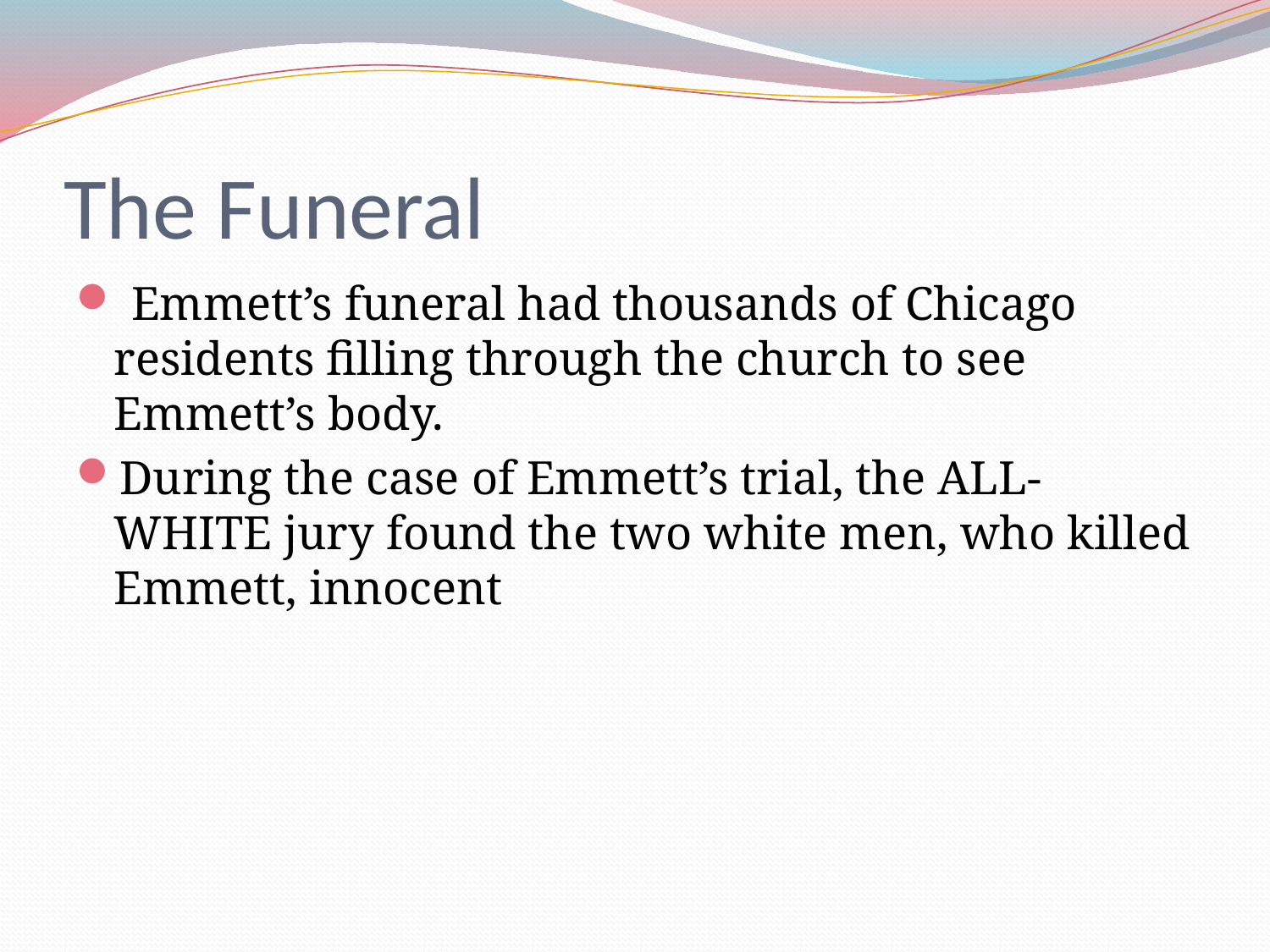

# The Funeral
 Emmett’s funeral had thousands of Chicago residents filling through the church to see Emmett’s body.
During the case of Emmett’s trial, the ALL-WHITE jury found the two white men, who killed Emmett, innocent